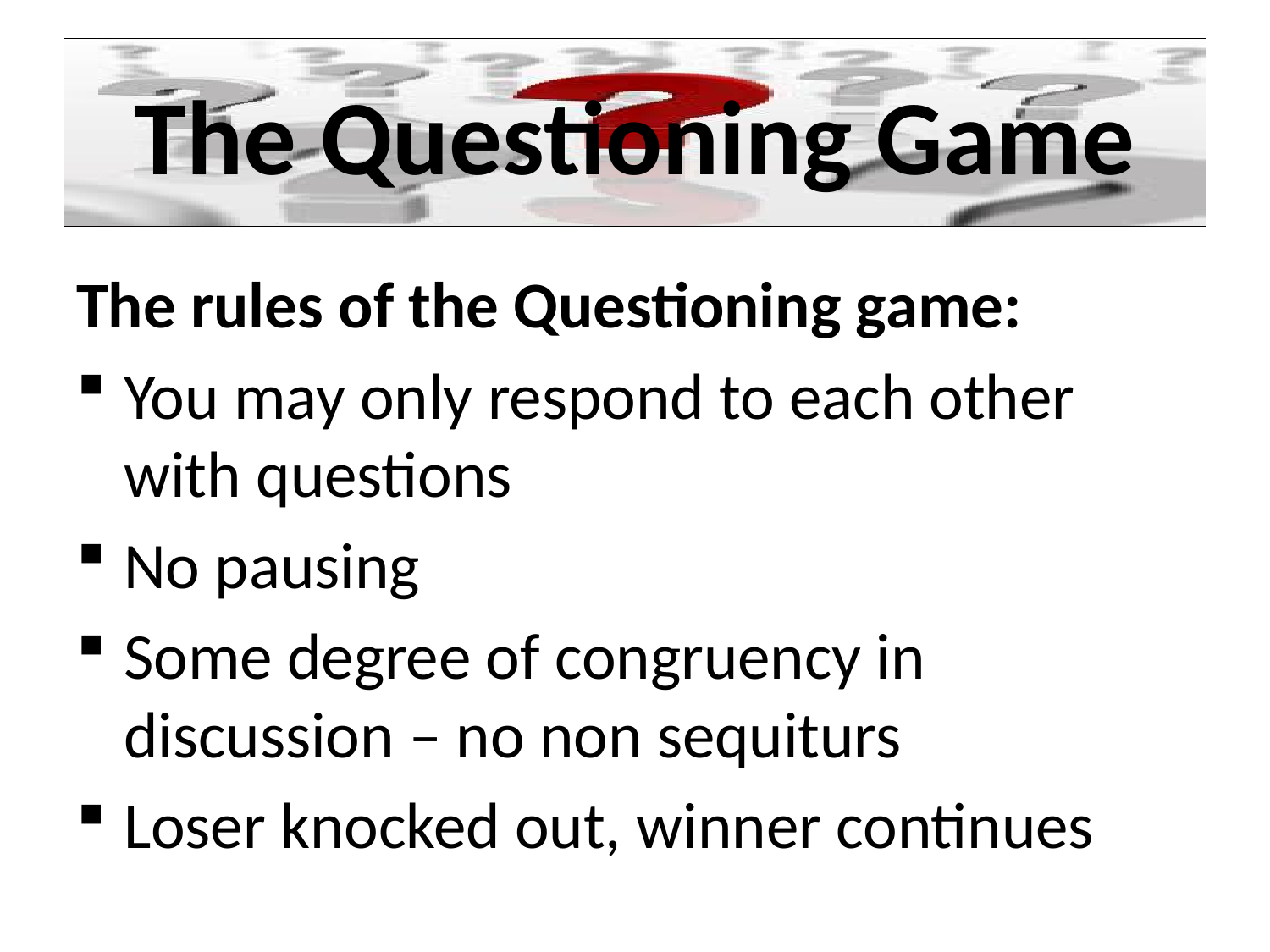

# The Questioning Game
The rules of the Questioning game:
You may only respond to each other with questions
No pausing
Some degree of congruency in discussion – no non sequiturs
Loser knocked out, winner continues